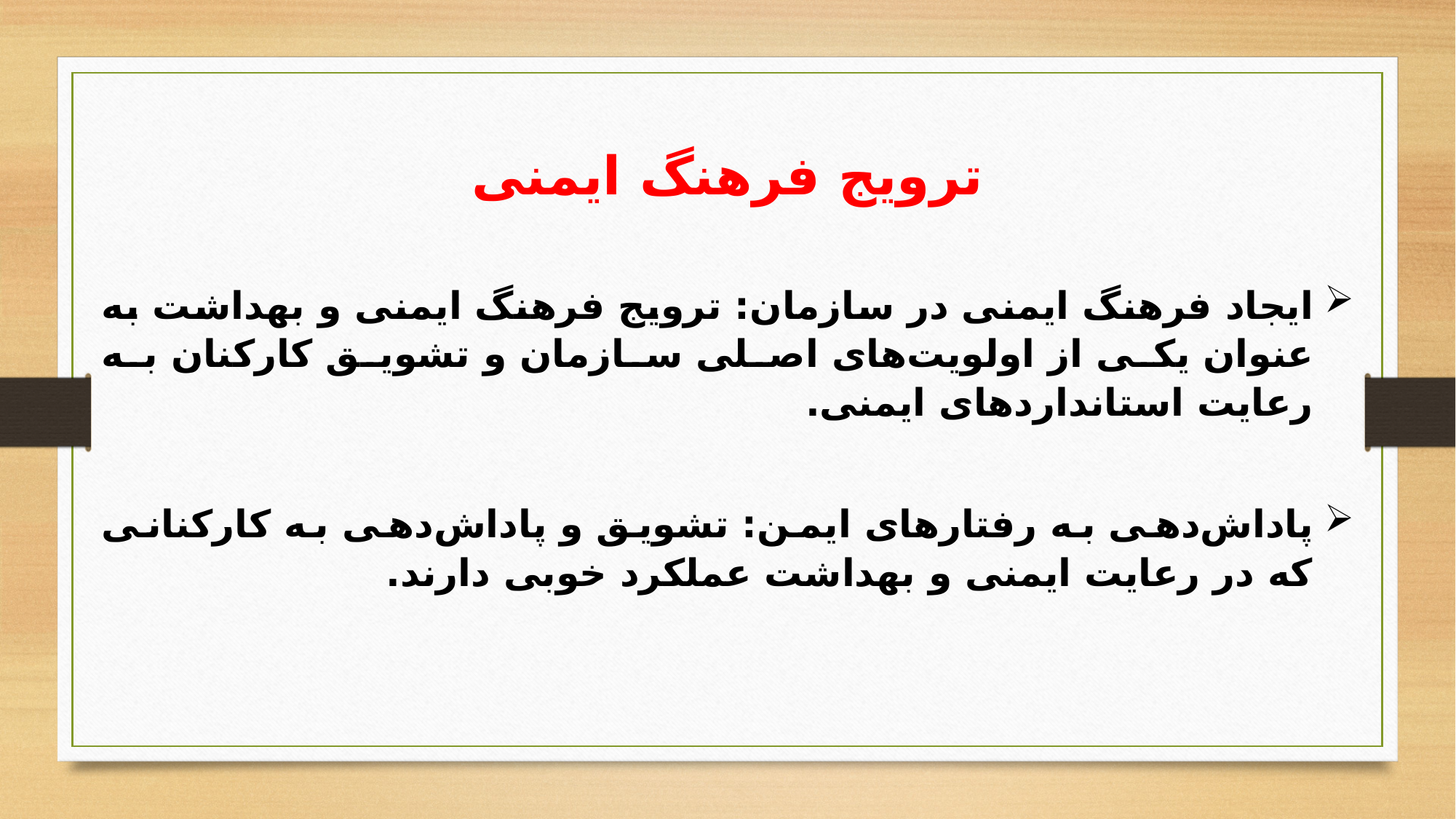

ترویج فرهنگ ایمنی

ایجاد فرهنگ ایمنی در سازمان: ترویج فرهنگ ایمنی و بهداشت به عنوان یکی از اولویت‌های اصلی سازمان و تشویق کارکنان به رعایت استانداردهای ایمنی.

پاداش‌دهی به رفتارهای ایمن: تشویق و پاداش‌دهی به کارکنانی که در رعایت ایمنی و بهداشت عملکرد خوبی دارند.